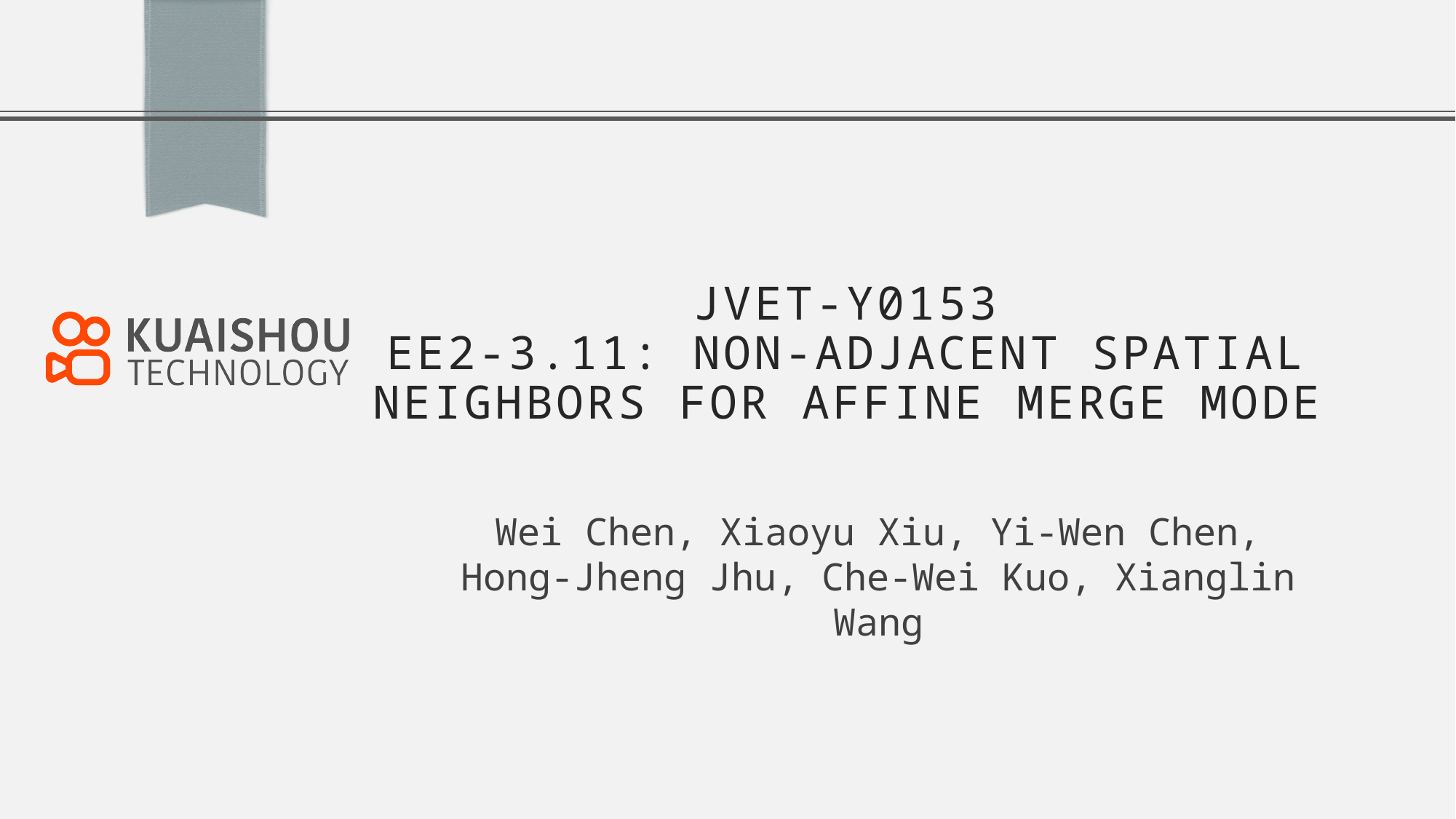

# JVET-Y0153 EE2-3.11: Non-adjacent spatial neighbors for affine Merge mode
Wei Chen, Xiaoyu Xiu, Yi-Wen Chen, Hong-Jheng Jhu, Che-Wei Kuo, Xianglin Wang